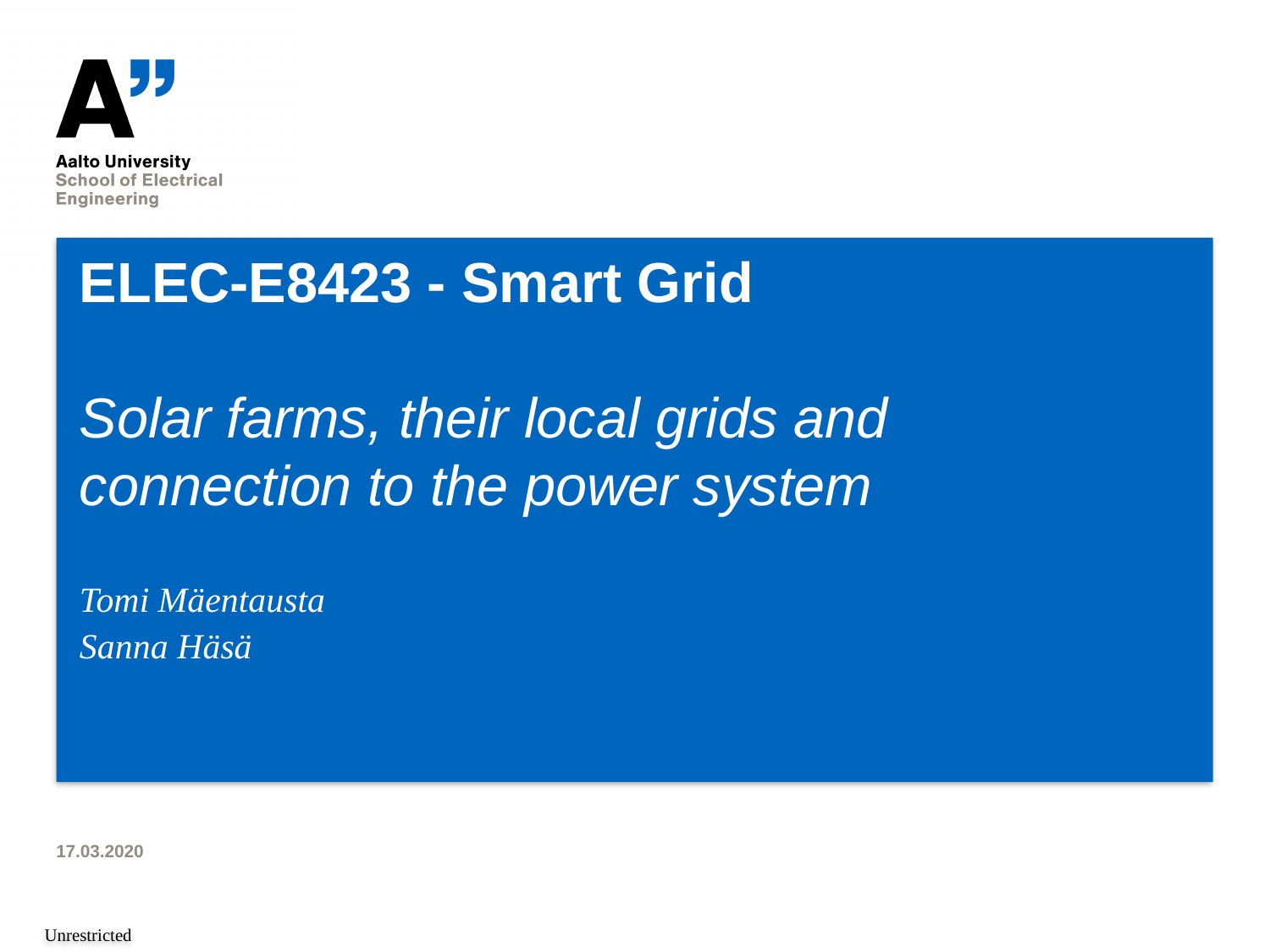

# ELEC-E8423 - Smart Grid Solar farms, their local grids and connection to the power system
Tomi Mäentausta
Sanna Häsä

17.03.2020
Unrestricted